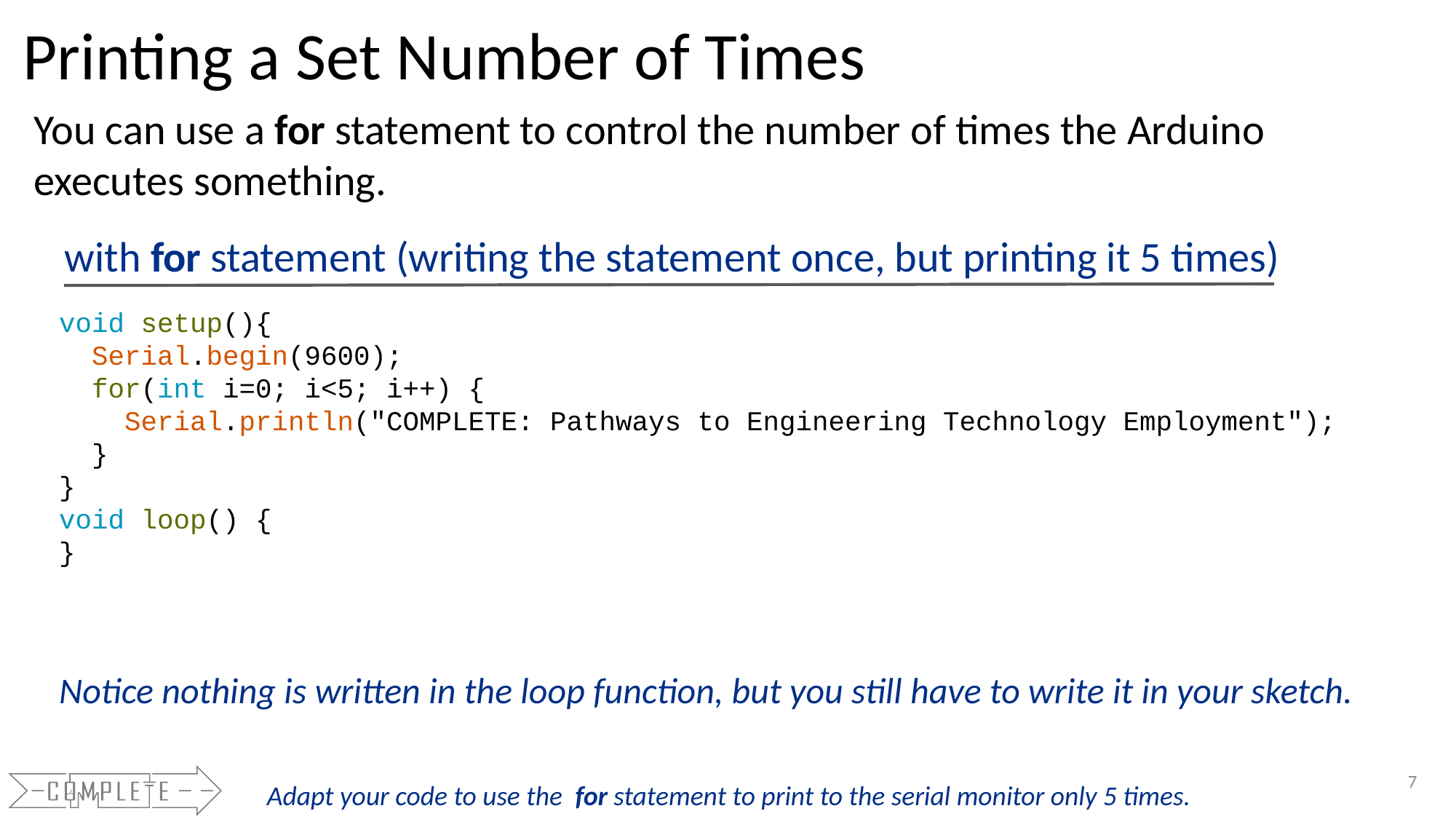

Printing a Set Number of Times
You can use a for statement to control the number of times the Arduino executes something.
with for statement (writing the statement once, but printing it 5 times)
void setup(){
  Serial.begin(9600);
  for(int i=0; i<5; i++) {
    Serial.println("COMPLETE: Pathways to Engineering Technology Employment");
  }
}
void loop() {
}
Notice nothing is written in the loop function, but you still have to write it in your sketch.
7
Adapt your code to use the  for statement to print to the serial monitor only 5 times.